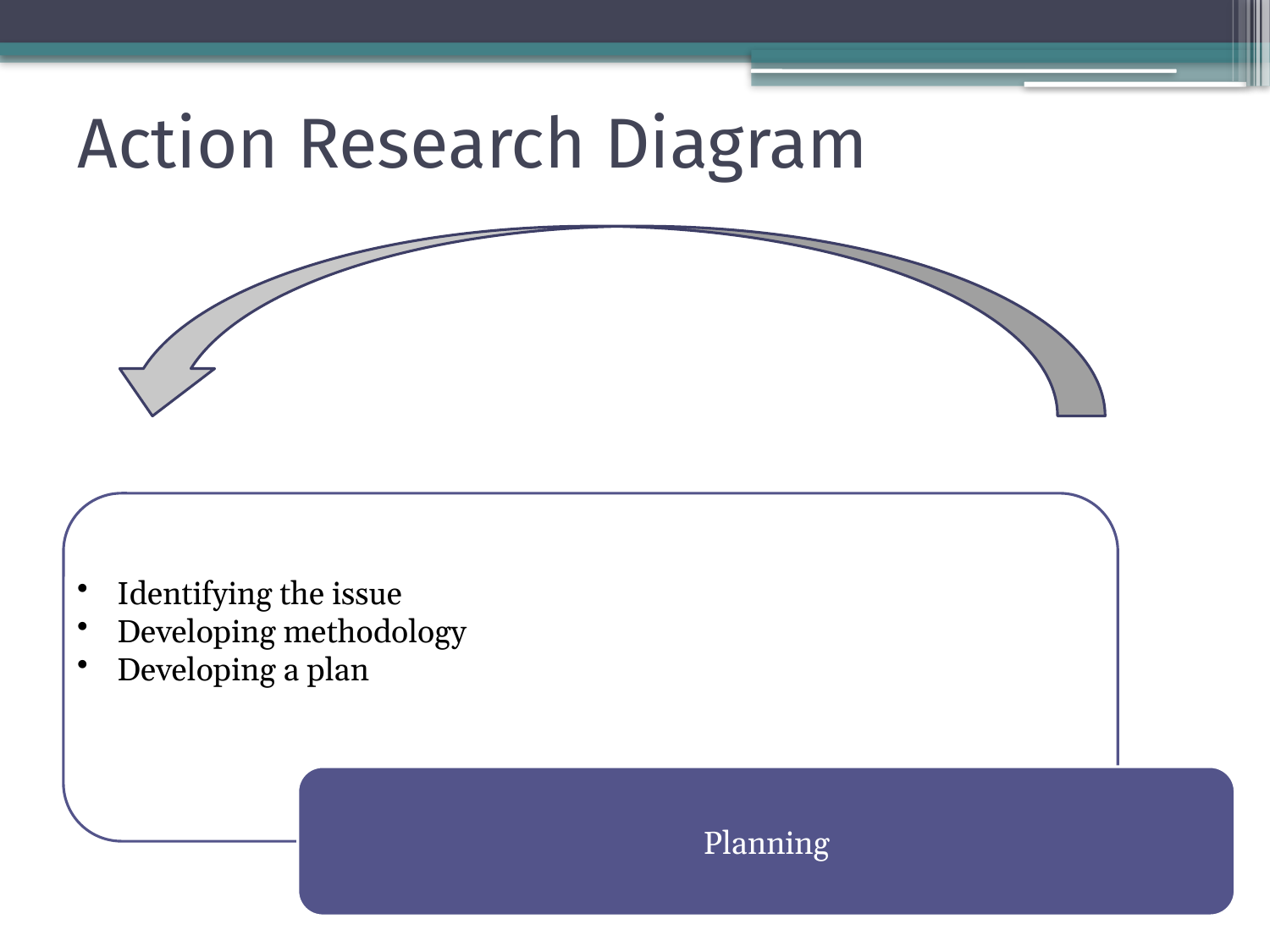

# Action Research Diagram
Planning
Identifying the issue
Developing methodology
Developing a plan